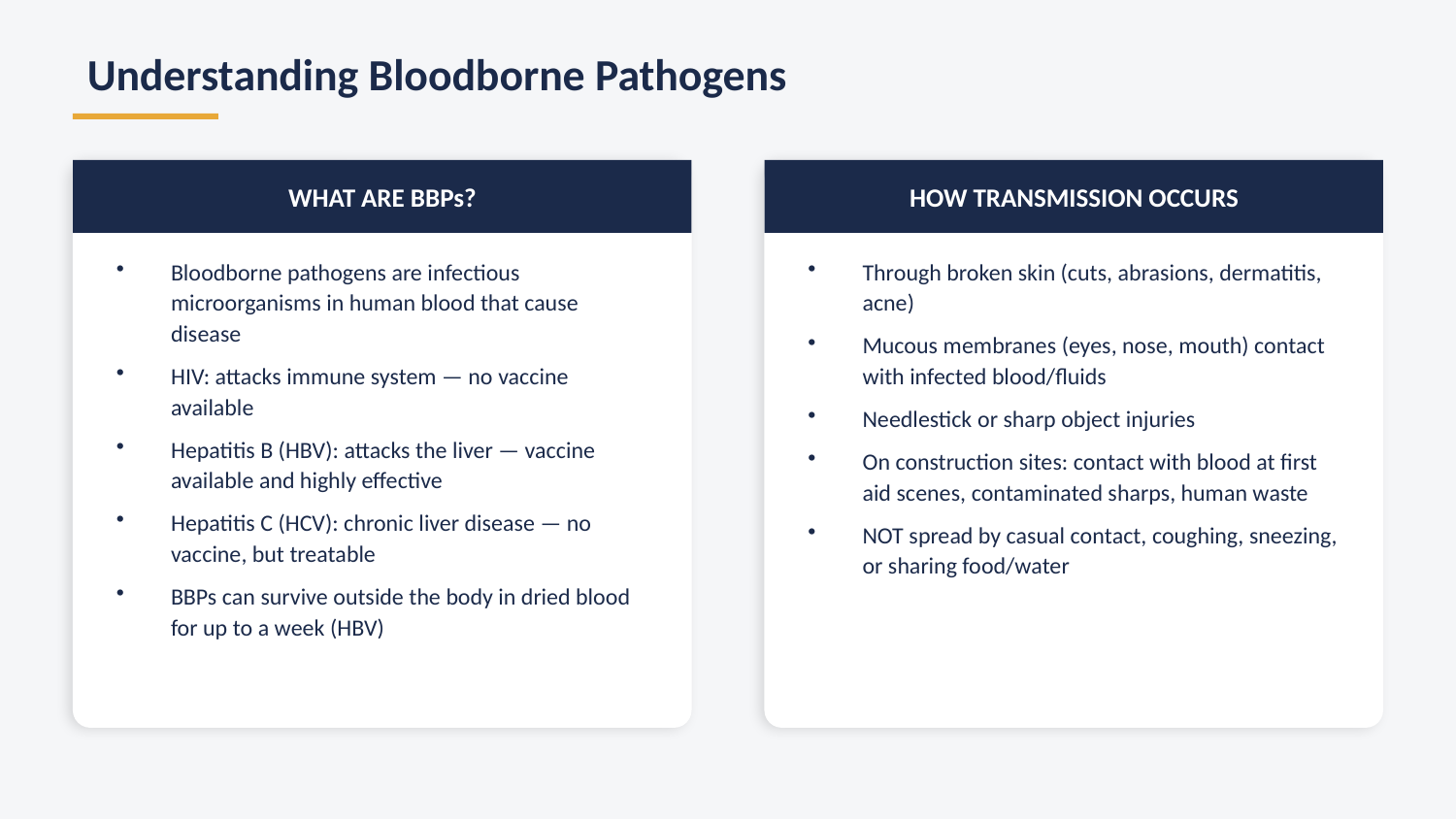

Understanding Bloodborne Pathogens

WHAT ARE BBPs?

HOW TRANSMISSION OCCURS
Bloodborne pathogens are infectious microorganisms in human blood that cause disease
HIV: attacks immune system — no vaccine available
Hepatitis B (HBV): attacks the liver — vaccine available and highly effective
Hepatitis C (HCV): chronic liver disease — no vaccine, but treatable
BBPs can survive outside the body in dried blood for up to a week (HBV)
Through broken skin (cuts, abrasions, dermatitis, acne)
Mucous membranes (eyes, nose, mouth) contact with infected blood/fluids
Needlestick or sharp object injuries
On construction sites: contact with blood at first aid scenes, contaminated sharps, human waste
NOT spread by casual contact, coughing, sneezing, or sharing food/water